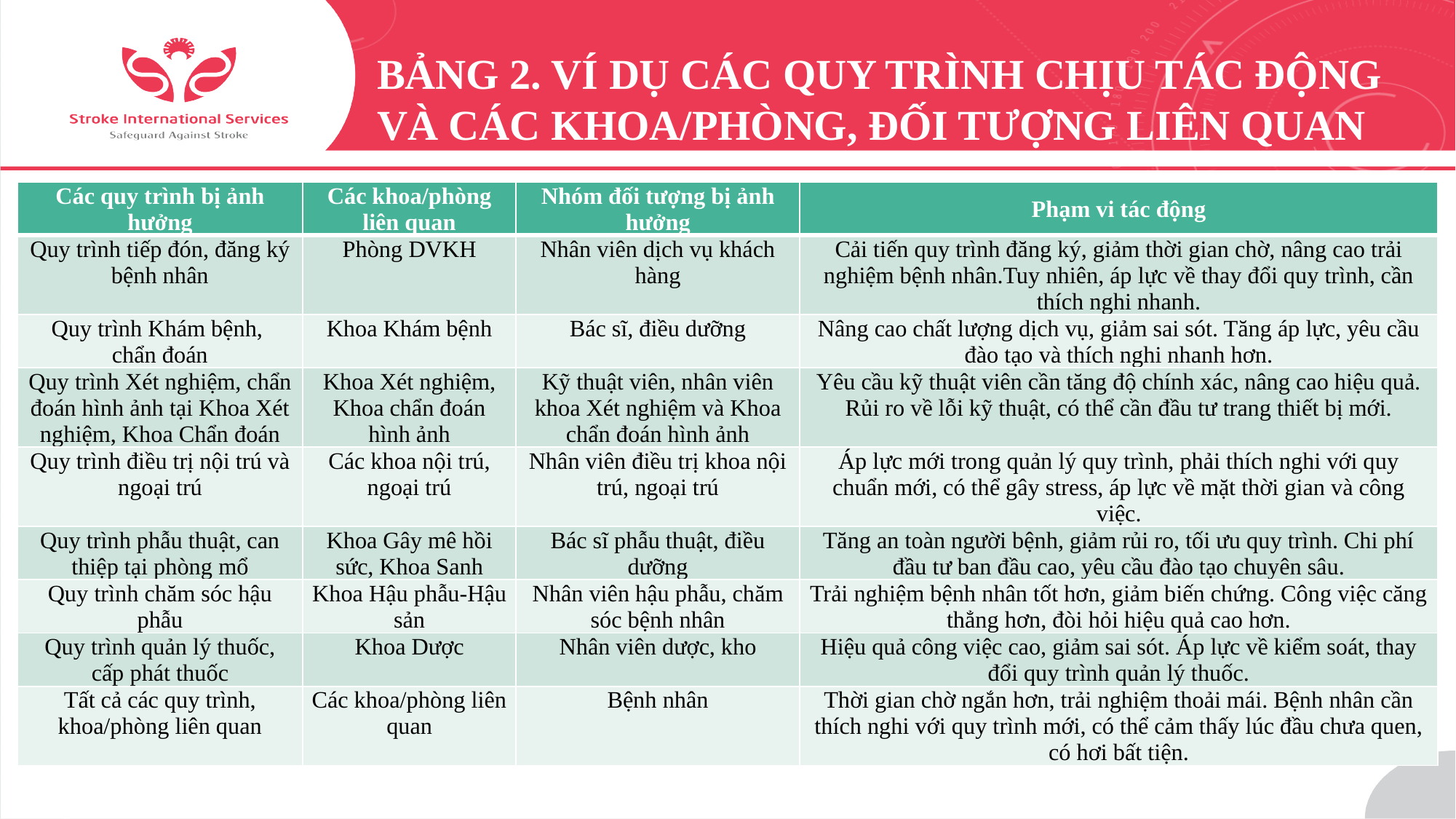

# Bảng 2. Ví dụ các quy trình chịu tác động và các khoa/phòng, đối tượng liên quan
| Các quy trình bị ảnh hưởng | Các khoa/phòng liên quan | Nhóm đối tượng bị ảnh hưởng | Phạm vi tác động |
| --- | --- | --- | --- |
| Quy trình tiếp đón, đăng ký bệnh nhân | Phòng DVKH | Nhân viên dịch vụ khách hàng | Cải tiến quy trình đăng ký, giảm thời gian chờ, nâng cao trải nghiệm bệnh nhân.Tuy nhiên, áp lực về thay đổi quy trình, cần thích nghi nhanh. |
| Quy trình Khám bệnh, chẩn đoán | Khoa Khám bệnh | Bác sĩ, điều dưỡng | Nâng cao chất lượng dịch vụ, giảm sai sót. Tăng áp lực, yêu cầu đào tạo và thích nghi nhanh hơn. |
| Quy trình Xét nghiệm, chẩn đoán hình ảnh tại Khoa Xét nghiệm, Khoa Chẩn đoán | Khoa Xét nghiệm, Khoa chẩn đoán hình ảnh | Kỹ thuật viên, nhân viên khoa Xét nghiệm và Khoa chẩn đoán hình ảnh | Yêu cầu kỹ thuật viên cần tăng độ chính xác, nâng cao hiệu quả. Rủi ro về lỗi kỹ thuật, có thể cần đầu tư trang thiết bị mới. |
| Quy trình điều trị nội trú và ngoại trú | Các khoa nội trú, ngoại trú | Nhân viên điều trị khoa nội trú, ngoại trú | Áp lực mới trong quản lý quy trình, phải thích nghi với quy chuẩn mới, có thể gây stress, áp lực về mặt thời gian và công việc. |
| Quy trình phẫu thuật, can thiệp tại phòng mổ | Khoa Gây mê hồi sức, Khoa Sanh | Bác sĩ phẫu thuật, điều dưỡng | Tăng an toàn người bệnh, giảm rủi ro, tối ưu quy trình. Chi phí đầu tư ban đầu cao, yêu cầu đào tạo chuyên sâu. |
| Quy trình chăm sóc hậu phẫu | Khoa Hậu phẫu-Hậu sản | Nhân viên hậu phẫu, chăm sóc bệnh nhân | Trải nghiệm bệnh nhân tốt hơn, giảm biến chứng. Công việc căng thẳng hơn, đòi hỏi hiệu quả cao hơn. |
| Quy trình quản lý thuốc, cấp phát thuốc | Khoa Dược | Nhân viên dược, kho | Hiệu quả công việc cao, giảm sai sót. Áp lực về kiểm soát, thay đổi quy trình quản lý thuốc. |
| Tất cả các quy trình, khoa/phòng liên quan | Các khoa/phòng liên quan | Bệnh nhân | Thời gian chờ ngắn hơn, trải nghiệm thoải mái. Bệnh nhân cần thích nghi với quy trình mới, có thể cảm thấy lúc đầu chưa quen, có hơi bất tiện. |

13